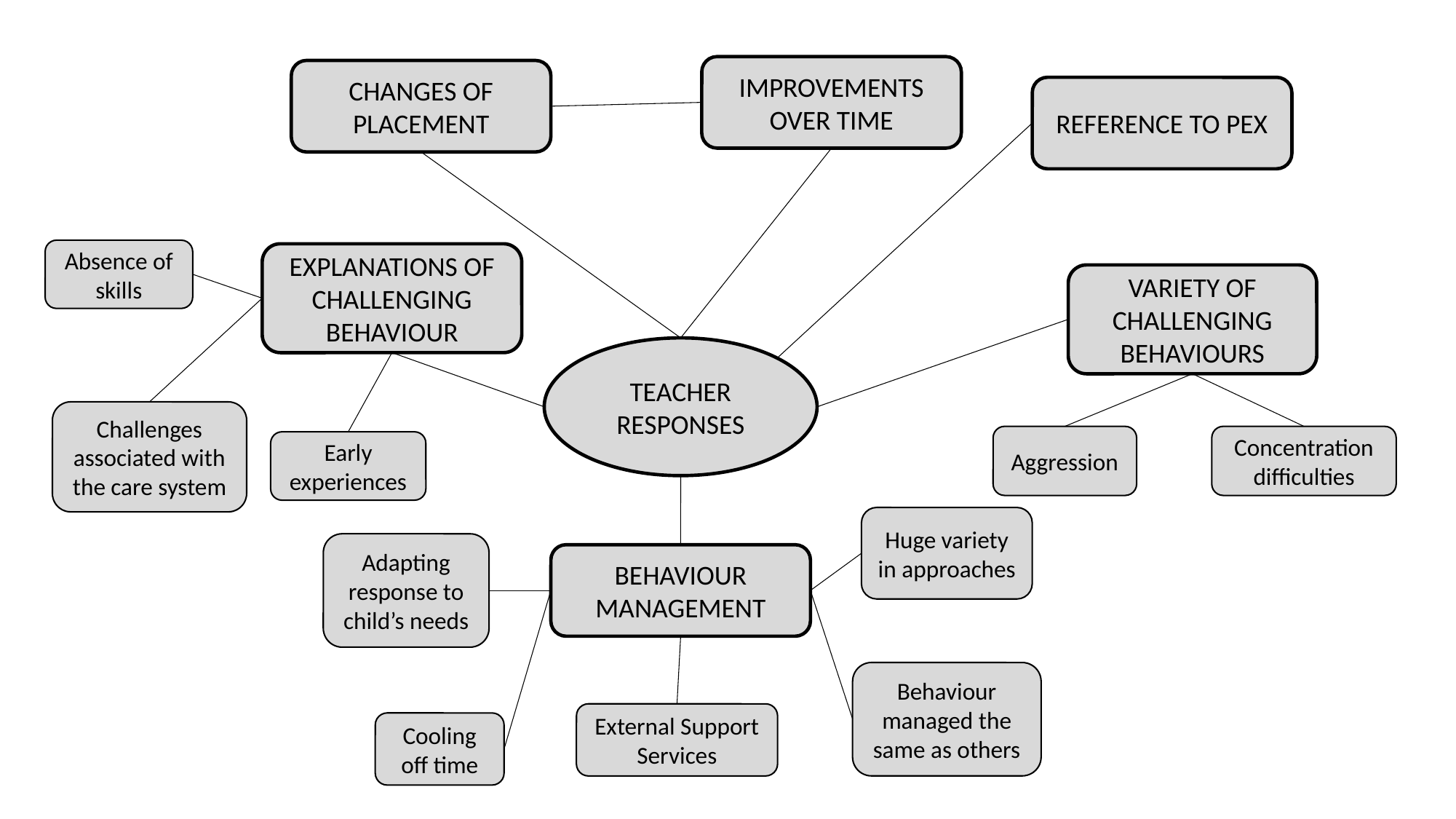

IMPROVEMENTS OVER TIME
CHANGES OF PLACEMENT
REFERENCE TO PEX
Absence of skills
EXPLANATIONS OF CHALLENGING BEHAVIOUR
VARIETY OF CHALLENGING BEHAVIOURS
TEACHER RESPONSES
Challenges associated with the care system
Aggression
Concentration difficulties
Early experiences
Huge variety in approaches
Adapting response to child’s needs
BEHAVIOUR MANAGEMENT
Behaviour managed the same as others
External Support Services
Cooling off time